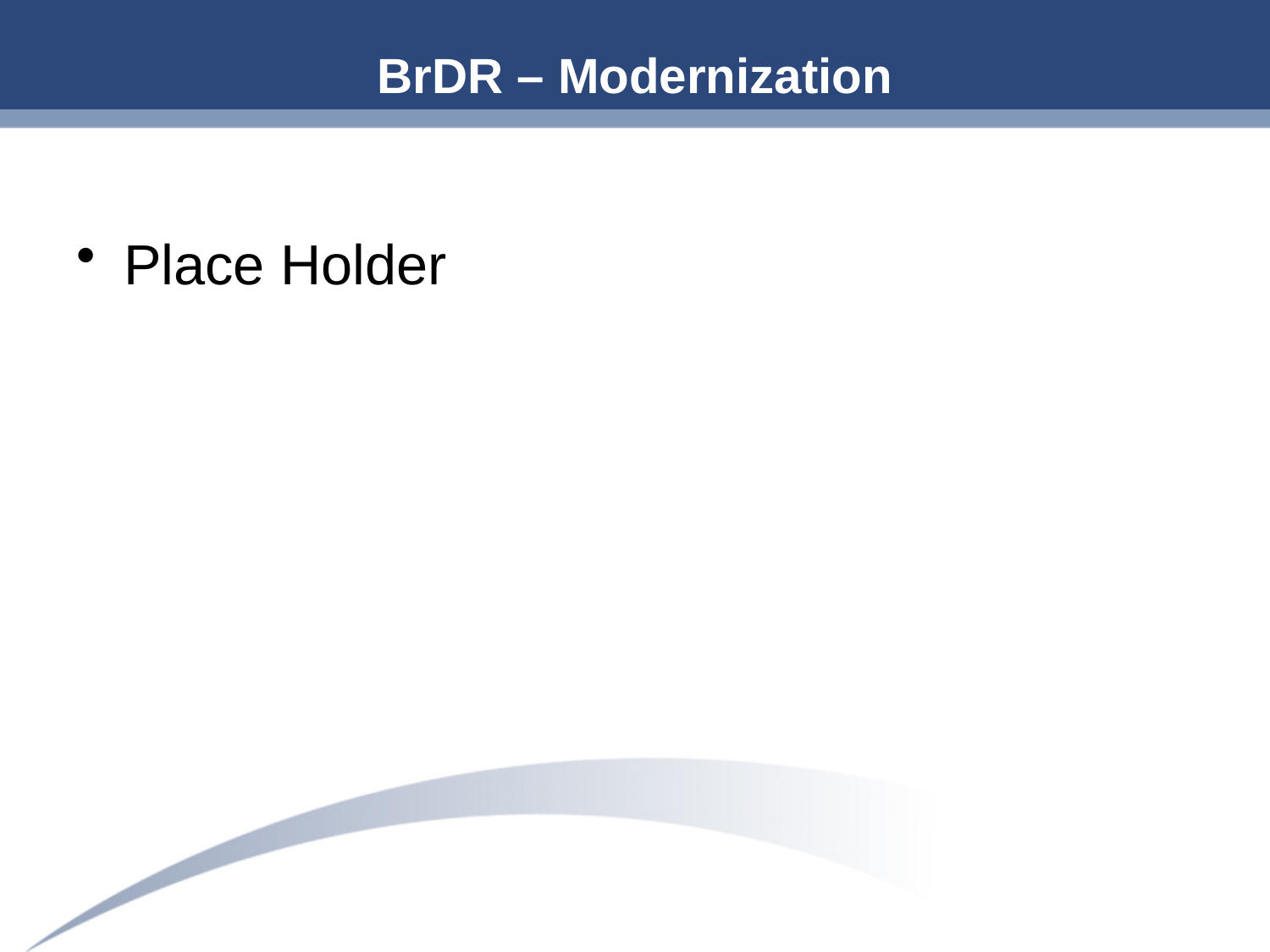

25
# BrDR – Modernization
Place Holder